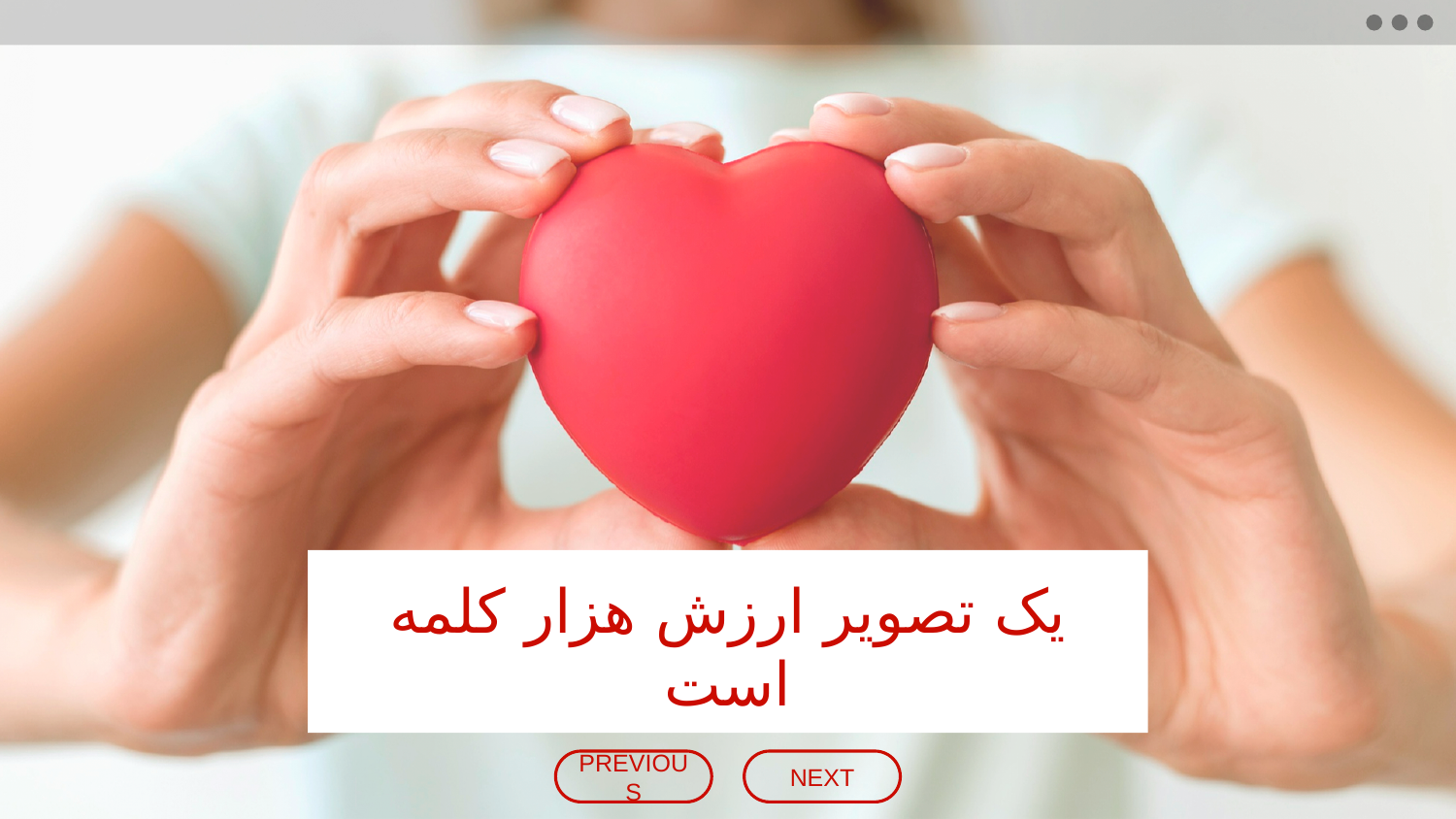

# یک تصویر ارزش هزار کلمه است
PREVIOUS
NEXT